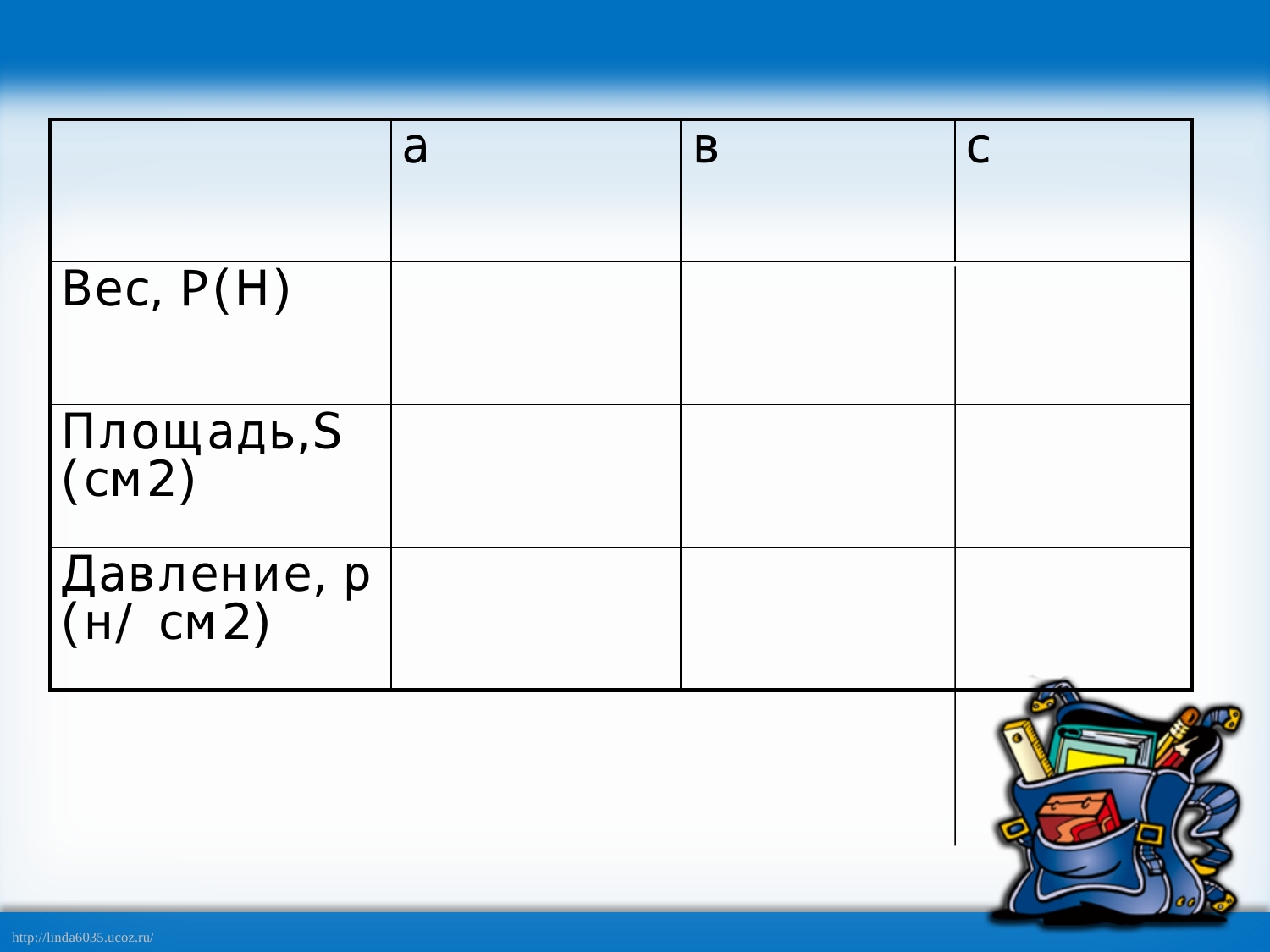

|  | а | в | с |
| --- | --- | --- | --- |
| Вес, Р(Н) |  |  |  |
| Площадь,S (см2) |  |  |  |
| Давление, р (н/ см2) |  |  |  |